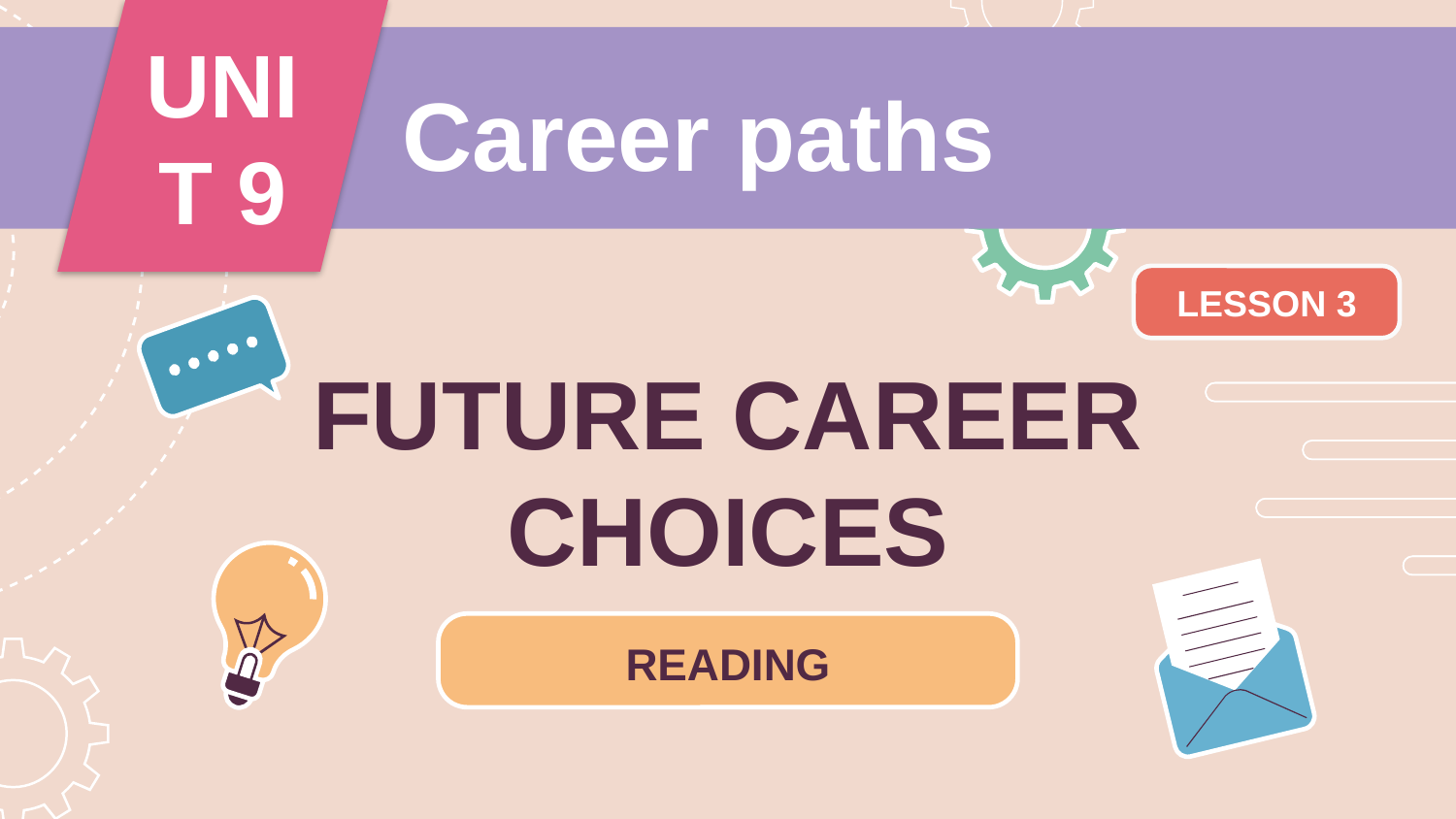

UNIT 9

Career paths

# FUTURE CAREER CHOICES
LESSON 3

READING